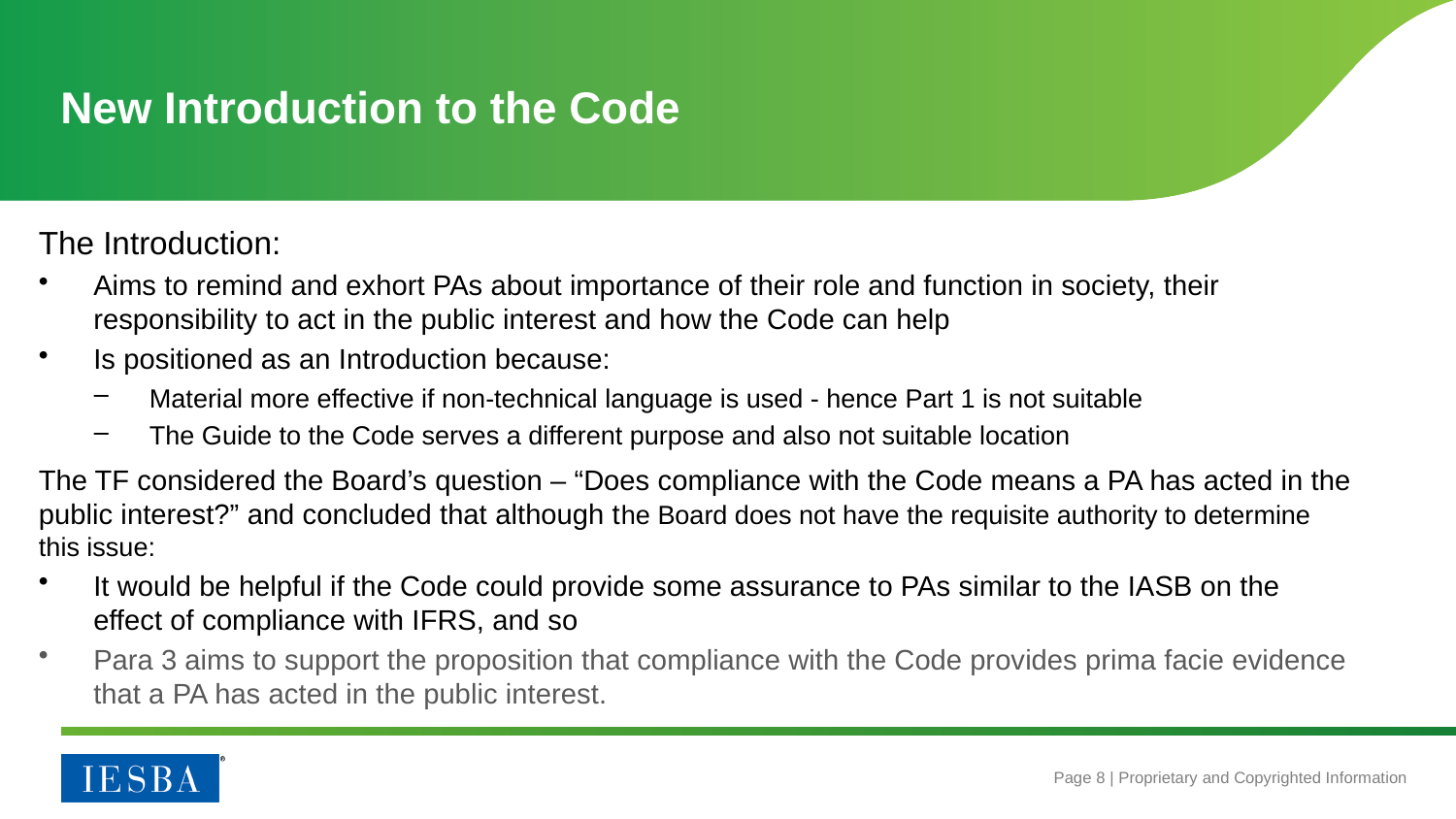

# New Introduction to the Code
The Introduction:
Aims to remind and exhort PAs about importance of their role and function in society, their responsibility to act in the public interest and how the Code can help
Is positioned as an Introduction because:
Material more effective if non-technical language is used - hence Part 1 is not suitable
The Guide to the Code serves a different purpose and also not suitable location
The TF considered the Board’s question – “Does compliance with the Code means a PA has acted in the public interest?” and concluded that although the Board does not have the requisite authority to determine this issue:
It would be helpful if the Code could provide some assurance to PAs similar to the IASB on the effect of compliance with IFRS, and so
Para 3 aims to support the proposition that compliance with the Code provides prima facie evidence that a PA has acted in the public interest.